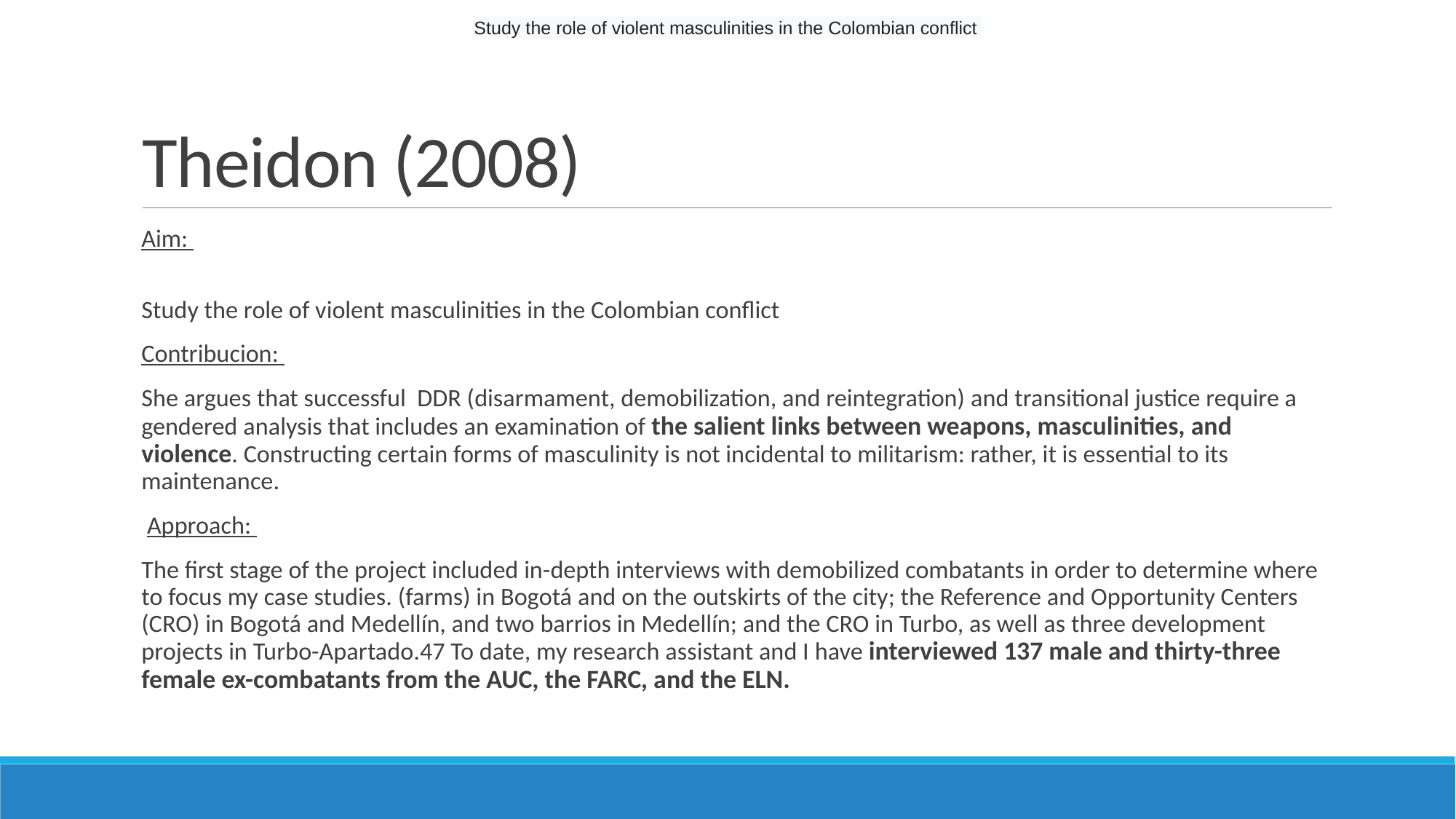

Study the role of violent masculinities in the Colombian conflict
# Theidon (2008)
Aim:
Study the role of violent masculinities in the Colombian conflict
Contribucion:
She argues that successful  DDR (disarmament, demobilization, and reintegration) and transitional justice require a gendered analysis that includes an examination of the salient links between weapons, masculinities, and violence. Constructing certain forms of masculinity is not incidental to militarism: rather, it is essential to its maintenance.
 Approach:
The first stage of the project included in-depth interviews with demobilized combatants in order to determine where to focus my case studies. (farms) in Bogotá and on the outskirts of the city; the Reference and Opportunity Centers (CRO) in Bogotá and Medellín, and two barrios in Medellín; and the CRO in Turbo, as well as three development projects in Turbo-Apartado.47 To date, my research assistant and I have interviewed 137 male and thirty-three female ex-combatants from the AUC, the FARC, and the ELN.